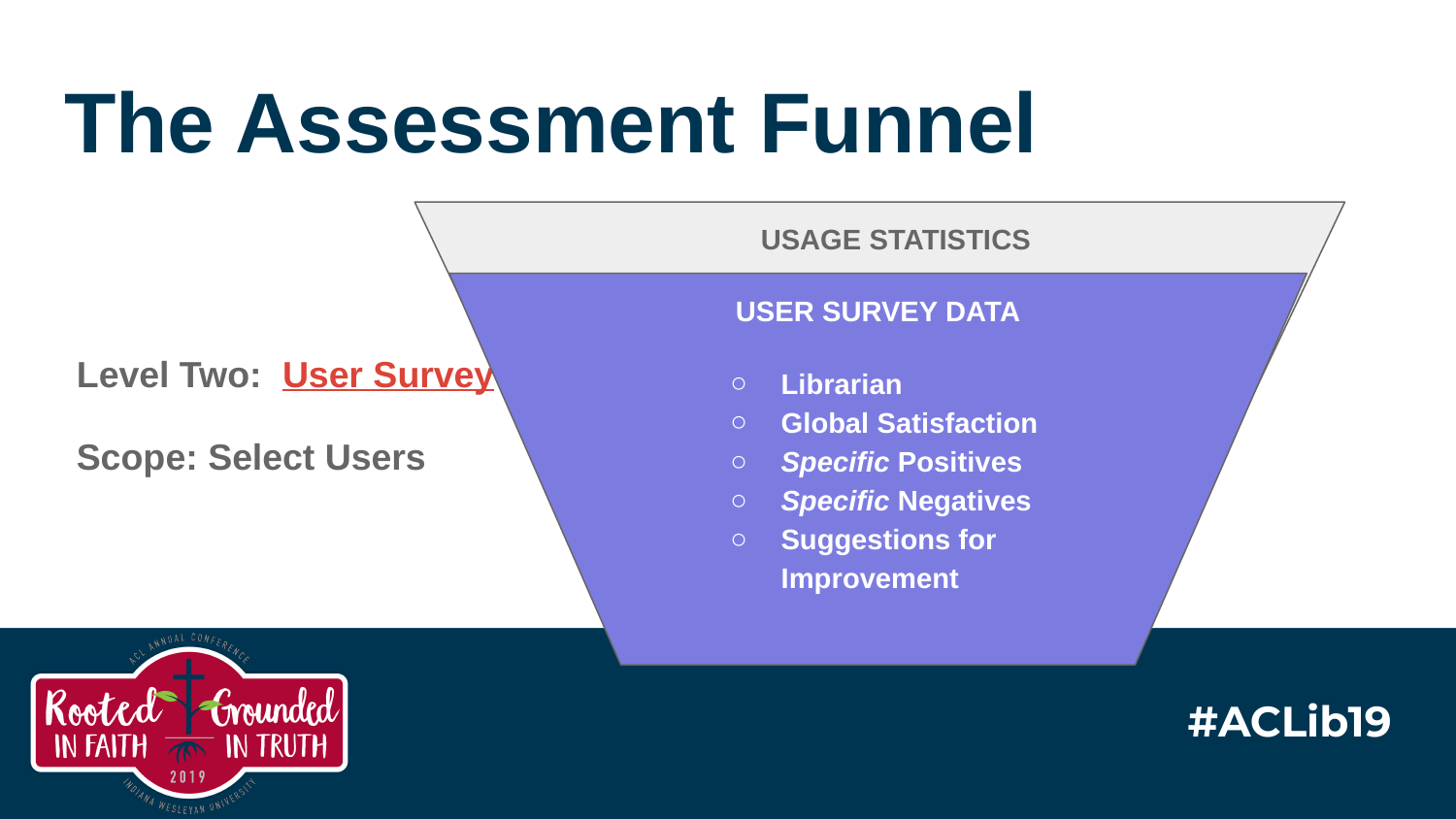

# The Assessment Funnel

Level Two:  User Survey
Scope: Select Users

USAGE STATISTICS
USER SURVEY DATA
Librarian
Global Satisfaction
Specific Positives
Specific Negatives
Suggestions for Improvement
#ACLib19